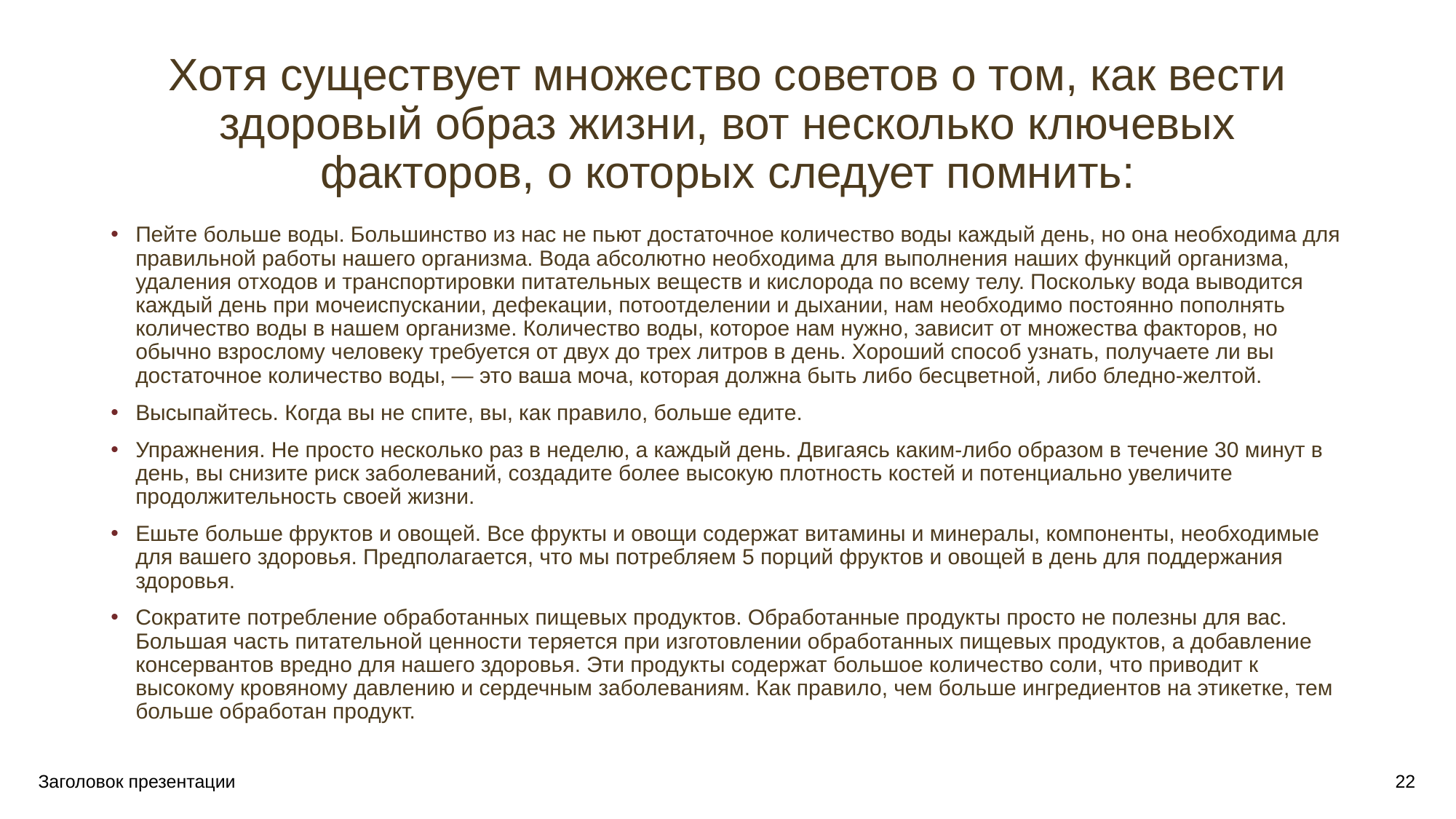

# Хотя существует множество советов о том, как вести здоровый образ жизни, вот несколько ключевых факторов, о которых следует помнить:
Пейте больше воды. Большинство из нас не пьют достаточное количество воды каждый день, но она необходима для правильной работы нашего организма. Вода абсолютно необходима для выполнения наших функций организма, удаления отходов и транспортировки питательных веществ и кислорода по всему телу. Поскольку вода выводится каждый день при мочеиспускании, дефекации, потоотделении и дыхании, нам необходимо постоянно пополнять количество воды в нашем организме. Количество воды, которое нам нужно, зависит от множества факторов, но обычно взрослому человеку требуется от двух до трех литров в день. Хороший способ узнать, получаете ли вы достаточное количество воды, — это ваша моча, которая должна быть либо бесцветной, либо бледно-желтой.
Высыпайтесь. Когда вы не спите, вы, как правило, больше едите.
Упражнения. Не просто несколько раз в неделю, а каждый день. Двигаясь каким-либо образом в течение 30 минут в день, вы снизите риск заболеваний, создадите более высокую плотность костей и потенциально увеличите продолжительность своей жизни.
Ешьте больше фруктов и овощей. Все фрукты и овощи содержат витамины и минералы, компоненты, необходимые для вашего здоровья. Предполагается, что мы потребляем 5 порций фруктов и овощей в день для поддержания здоровья.
Сократите потребление обработанных пищевых продуктов. Обработанные продукты просто не полезны для вас. Большая часть питательной ценности теряется при изготовлении обработанных пищевых продуктов, а добавление консервантов вредно для нашего здоровья. Эти продукты содержат большое количество соли, что приводит к высокому кровяному давлению и сердечным заболеваниям. Как правило, чем больше ингредиентов на этикетке, тем больше обработан продукт.
Заголовок презентации
22